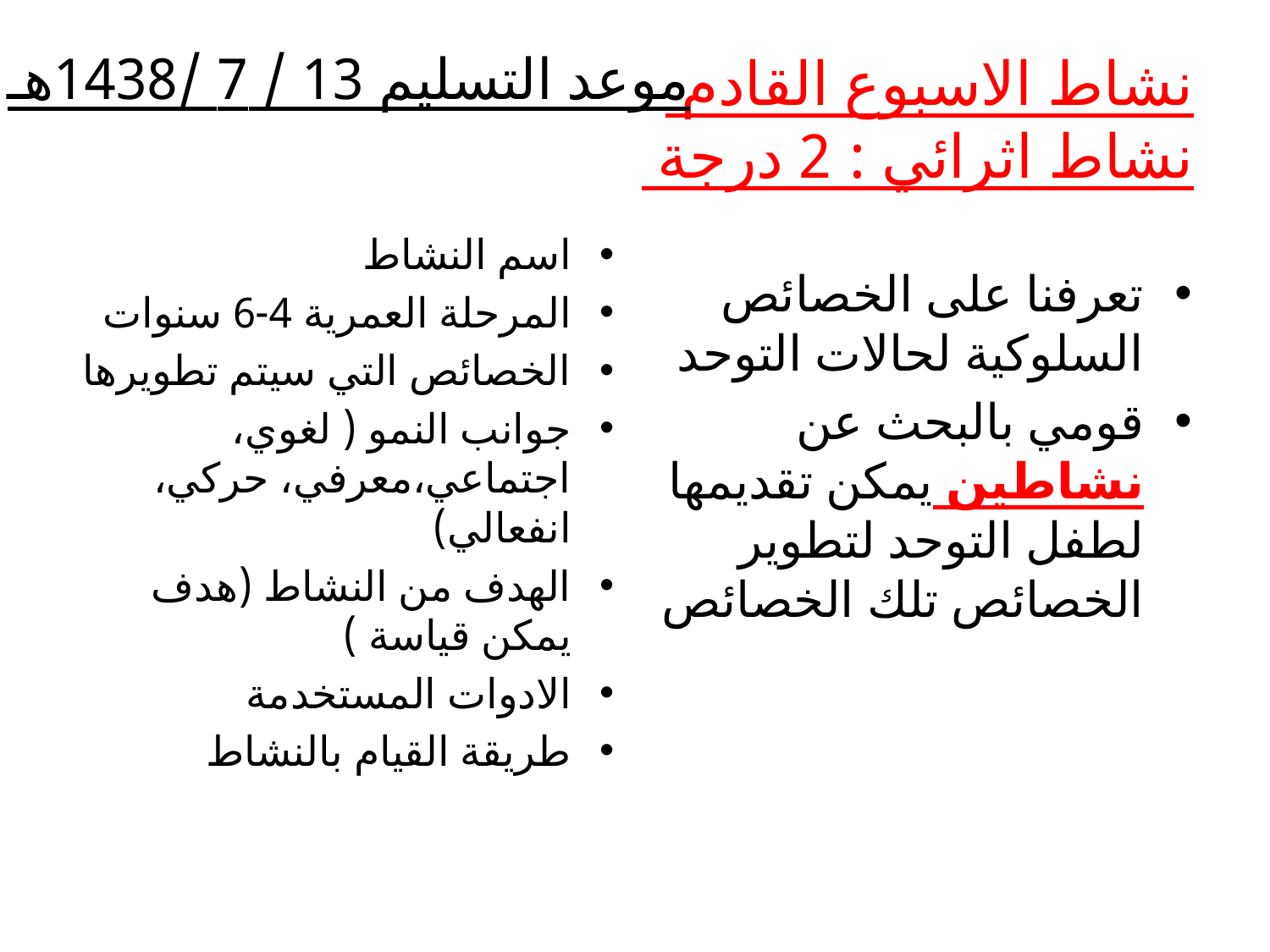

موعد التسليم 13 / 7 /1438هـ
# نشاط الاسبوع القادم نشاط اثرائي : 2 درجة
اسم النشاط
المرحلة العمرية 4-6 سنوات
الخصائص التي سيتم تطويرها
جوانب النمو ( لغوي، اجتماعي،معرفي، حركي، انفعالي)
الهدف من النشاط (هدف يمكن قياسة )
الادوات المستخدمة
طريقة القيام بالنشاط
تعرفنا على الخصائص السلوكية لحالات التوحد
قومي بالبحث عن نشاطين يمكن تقديمها لطفل التوحد لتطوير الخصائص تلك الخصائص